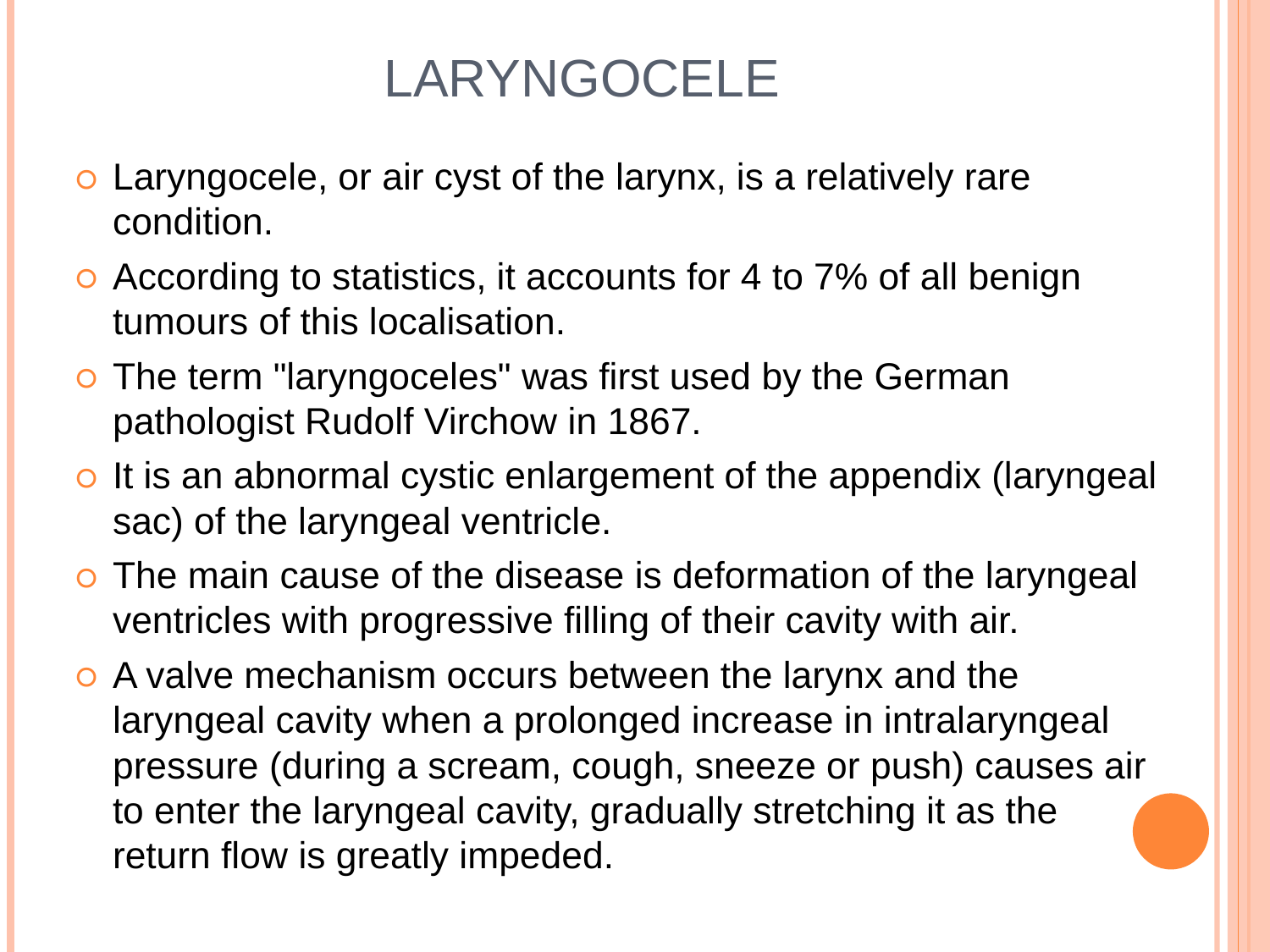

# Laryngocele
Laryngocele, or air cyst of the larynx, is a relatively rare condition.
According to statistics, it accounts for 4 to 7% of all benign tumours of this localisation.
The term "laryngoceles" was first used by the German pathologist Rudolf Virchow in 1867.
It is an abnormal cystic enlargement of the appendix (laryngeal sac) of the laryngeal ventricle.
The main cause of the disease is deformation of the laryngeal ventricles with progressive filling of their cavity with air.
A valve mechanism occurs between the larynx and the laryngeal cavity when a prolonged increase in intralaryngeal pressure (during a scream, cough, sneeze or push) causes air to enter the laryngeal cavity, gradually stretching it as the return flow is greatly impeded.